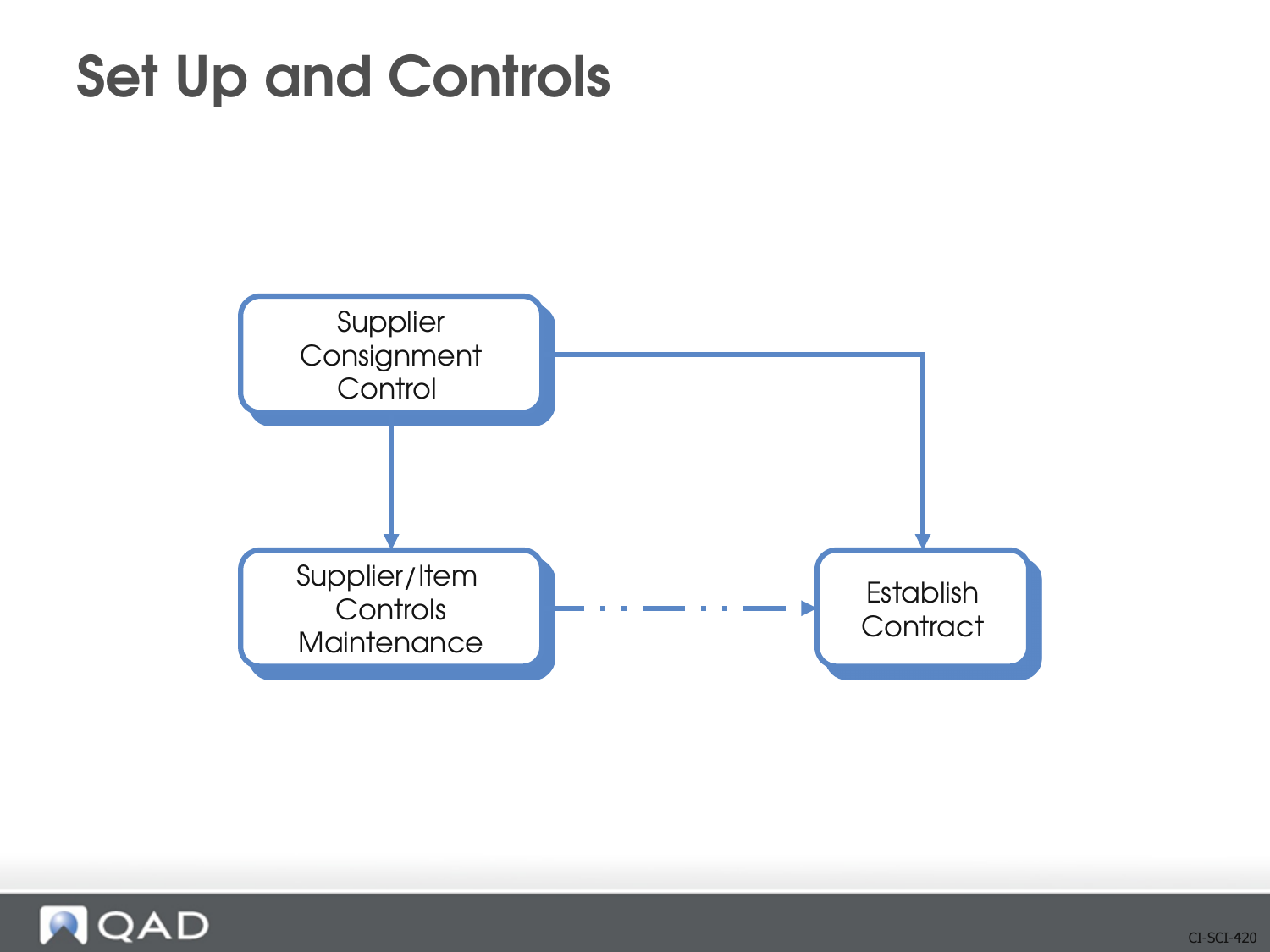

# Set Up and Controls
Supplier Consignment Control
Supplier/Item
Controls Maintenance
Establish Contract
CI-SCI-420